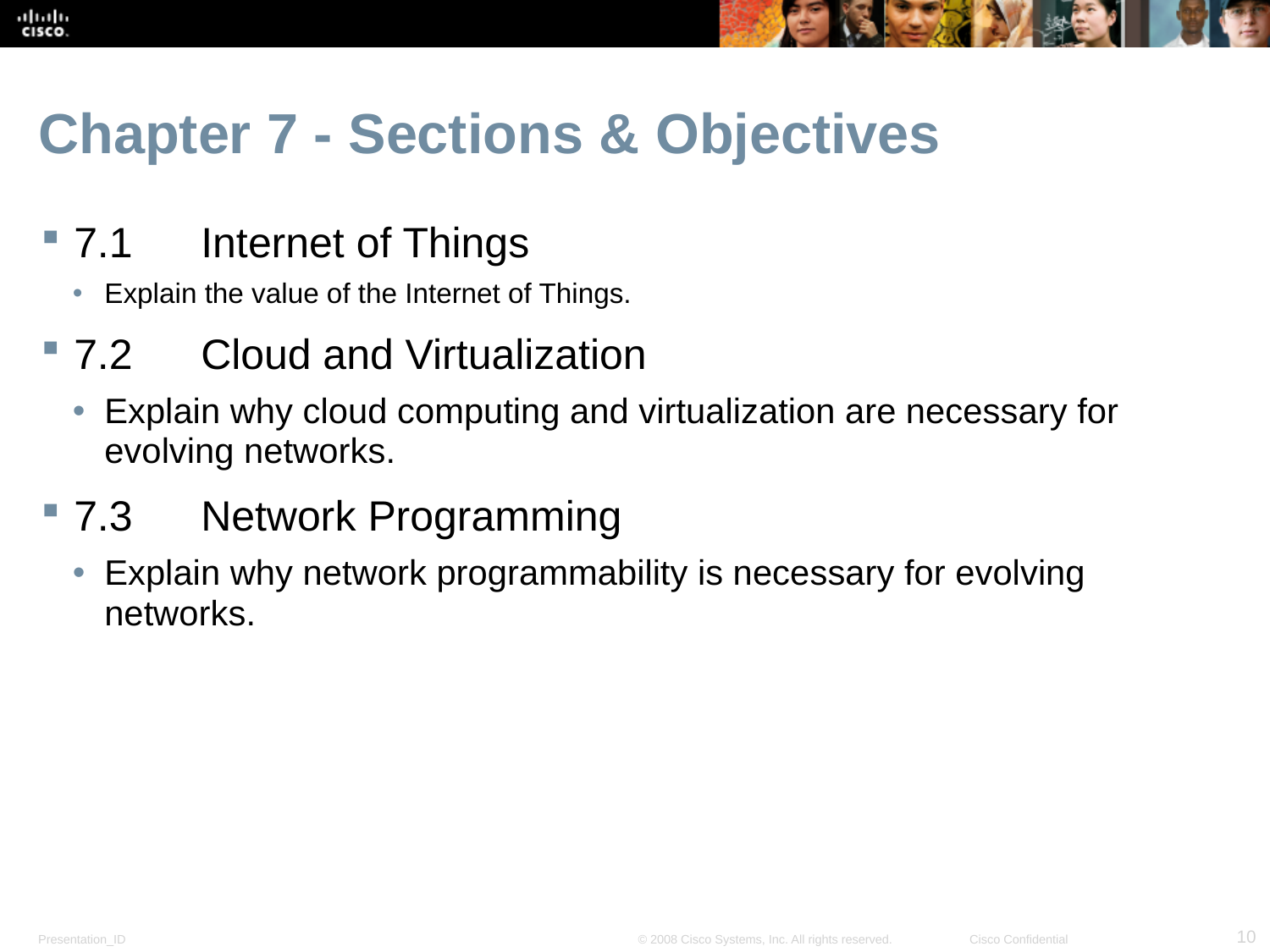

# Chapter 7 - Sections & Objectives
7.1	Internet of Things
Explain the value of the Internet of Things.
7.2	Cloud and Virtualization
Explain why cloud computing and virtualization are necessary for evolving networks.
7.3	Network Programming
Explain why network programmability is necessary for evolving networks.